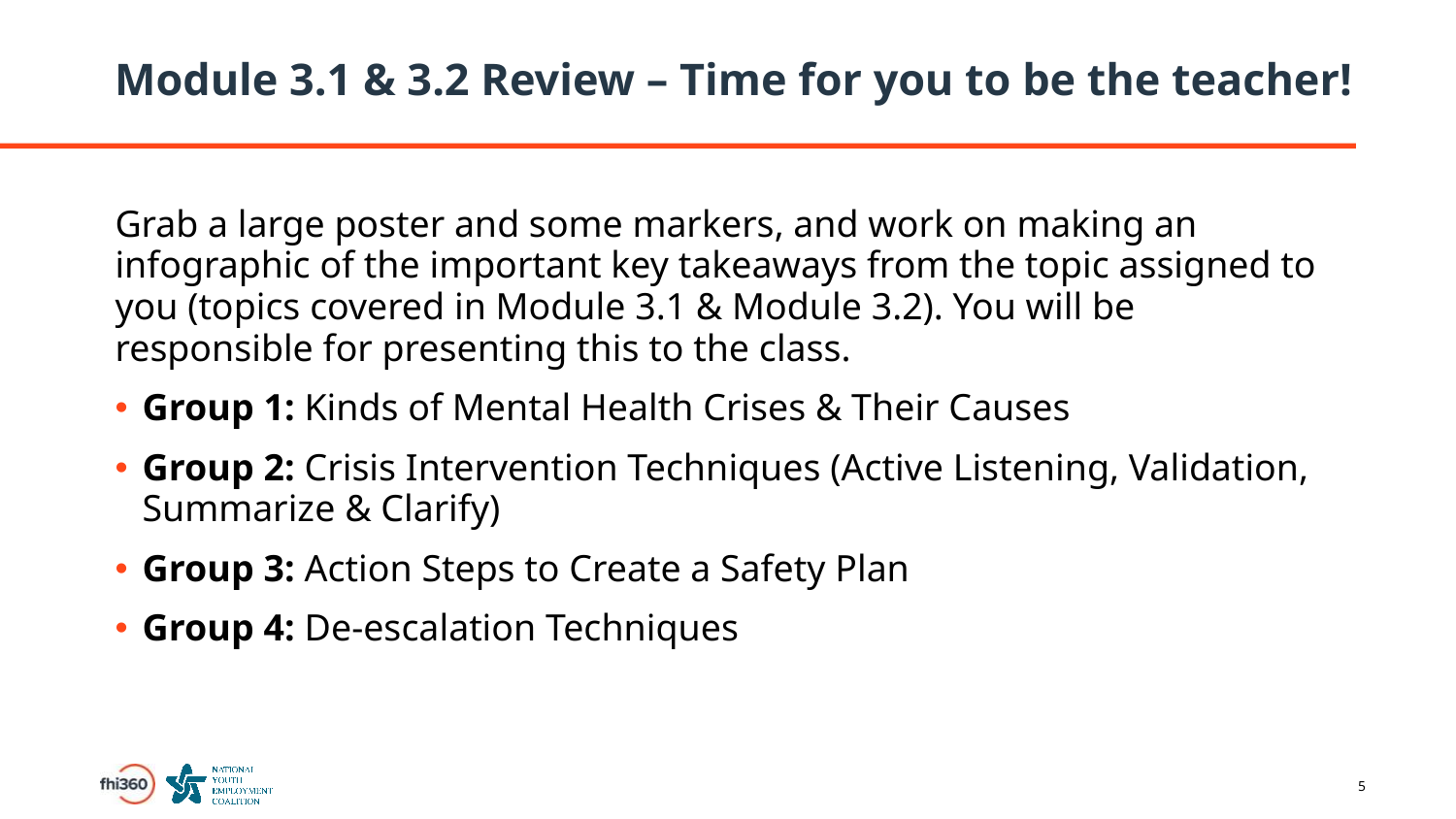

# Module 3.1 & 3.2 Review – Time for you to be the teacher!
Grab a large poster and some markers, and work on making an infographic of the important key takeaways from the topic assigned to you (topics covered in Module 3.1 & Module 3.2). You will be responsible for presenting this to the class.
Group 1: Kinds of Mental Health Crises & Their Causes
Group 2: Crisis Intervention Techniques (Active Listening, Validation, Summarize & Clarify)
Group 3: Action Steps to Create a Safety Plan
Group 4: De-escalation Techniques